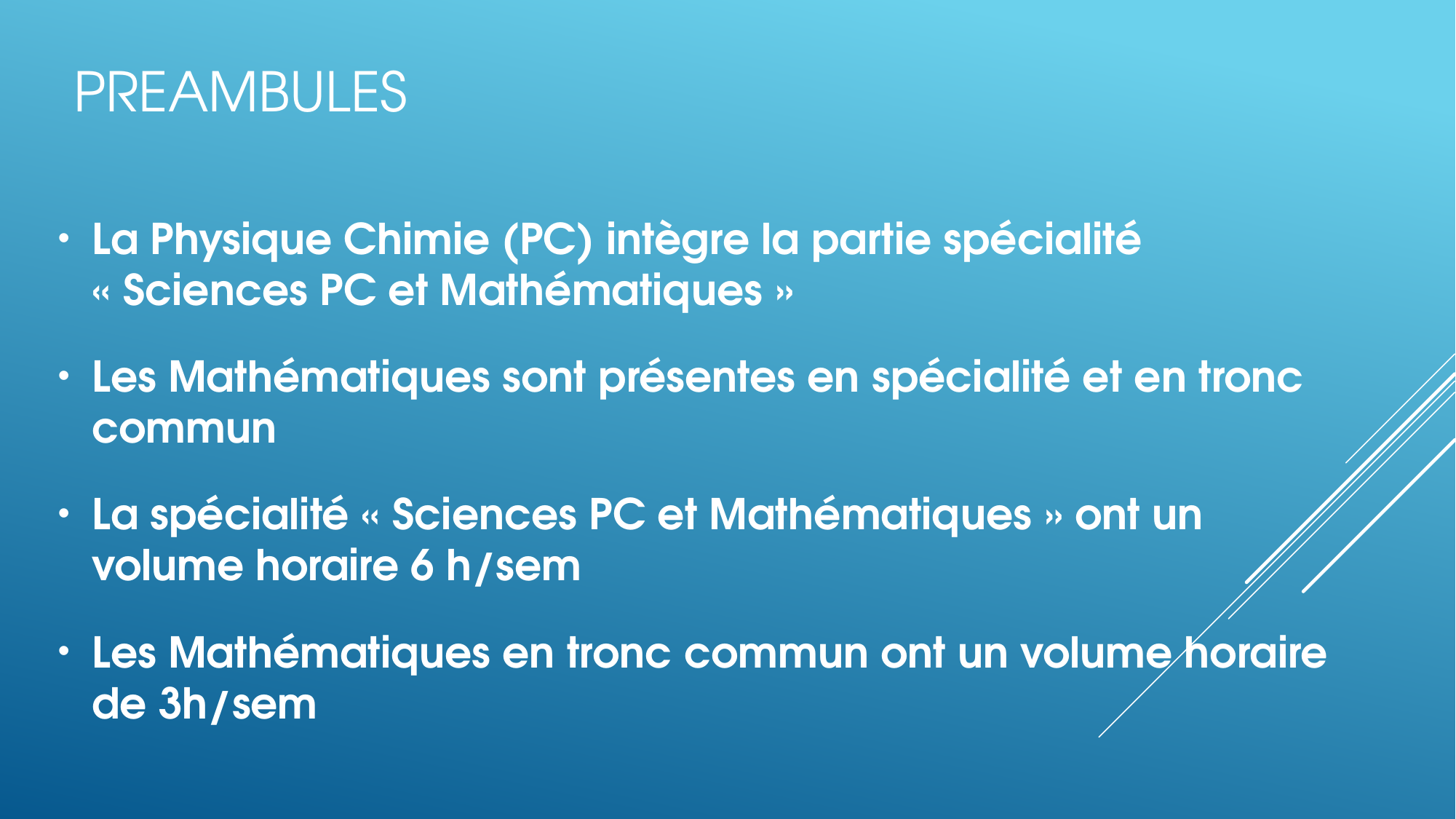

# PREAMBULES
La Physique Chimie (PC) intègre la partie spécialité « Sciences PC et Mathématiques »
Les Mathématiques sont présentes en spécialité et en tronc commun
La spécialité « Sciences PC et Mathématiques » ont un volume horaire 6 h/sem
Les Mathématiques en tronc commun ont un volume horaire de 3h/sem